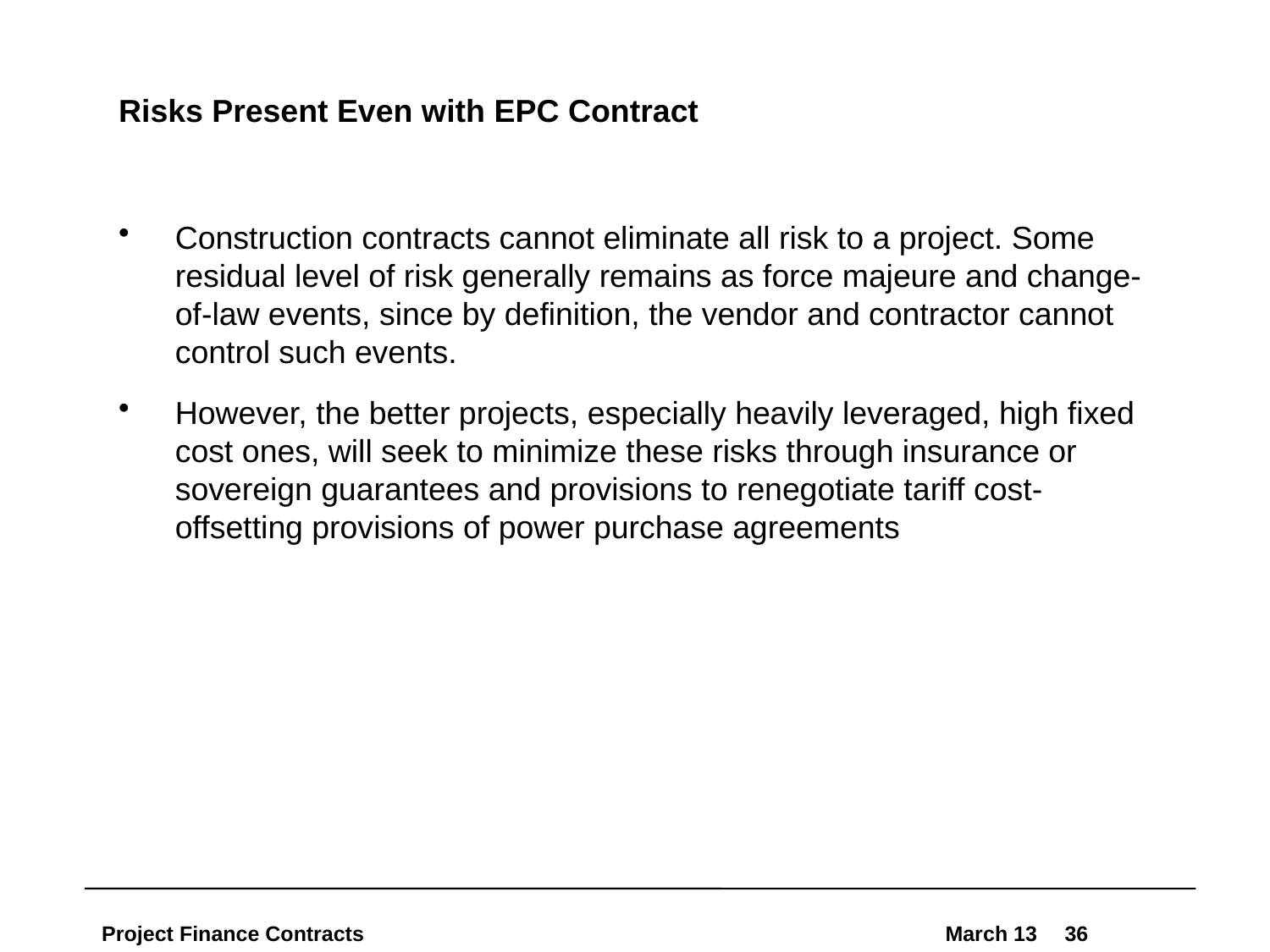

# Risks Present Even with EPC Contract
Construction contracts cannot eliminate all risk to a project. Some residual level of risk generally remains as force majeure and change-of-law events, since by definition, the vendor and contractor cannot control such events.
However, the better projects, especially heavily leveraged, high fixed cost ones, will seek to minimize these risks through insurance or sovereign guarantees and provisions to renegotiate tariff cost-offsetting provisions of power purchase agreements